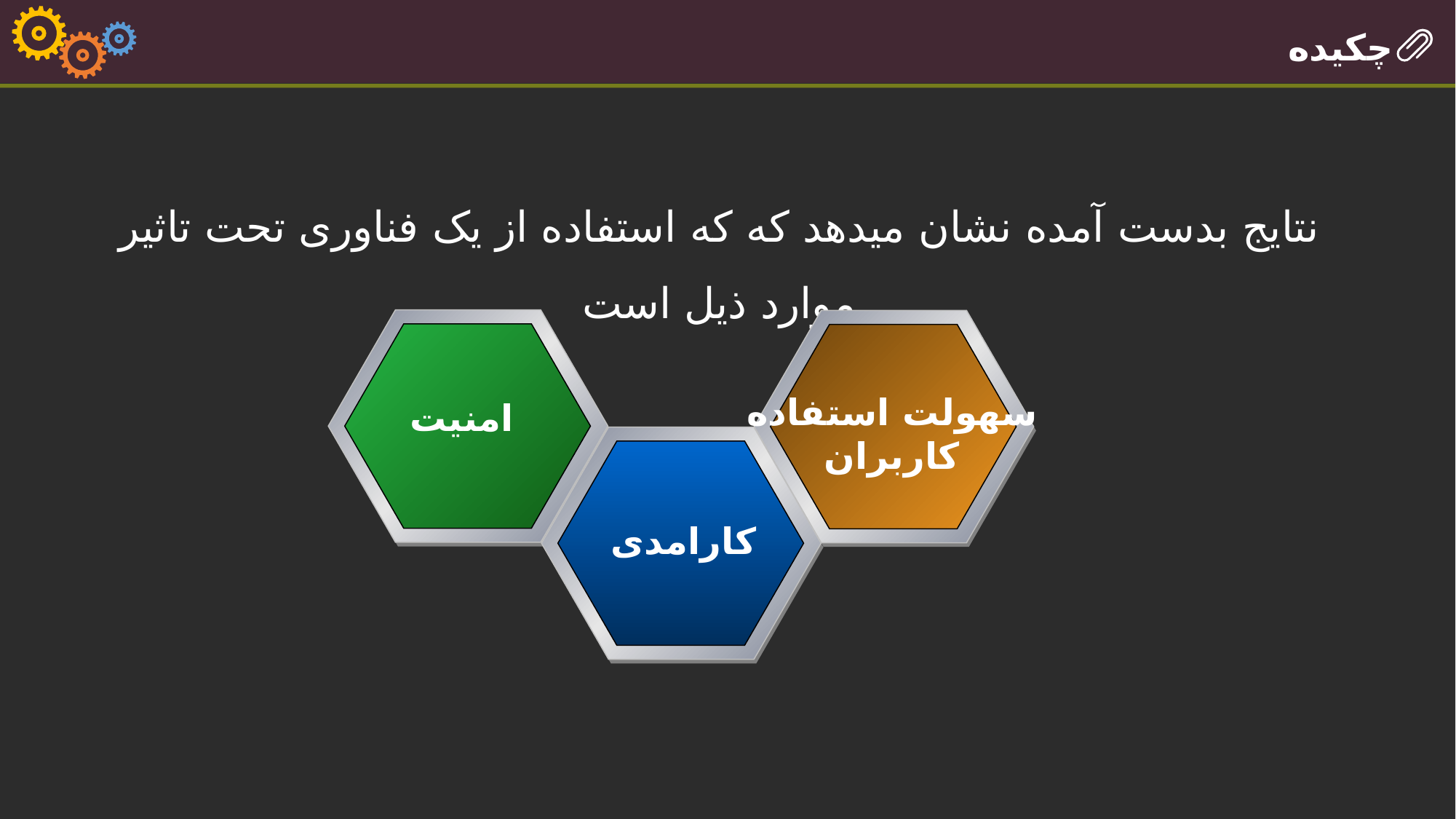

چکیده

نتایج بدست آمده نشان میدهد که که استفاده از یک فناوری تحت تاثیر موارد ذیل است

سهولت استفاده
کاربران

کارامدی

امنیت